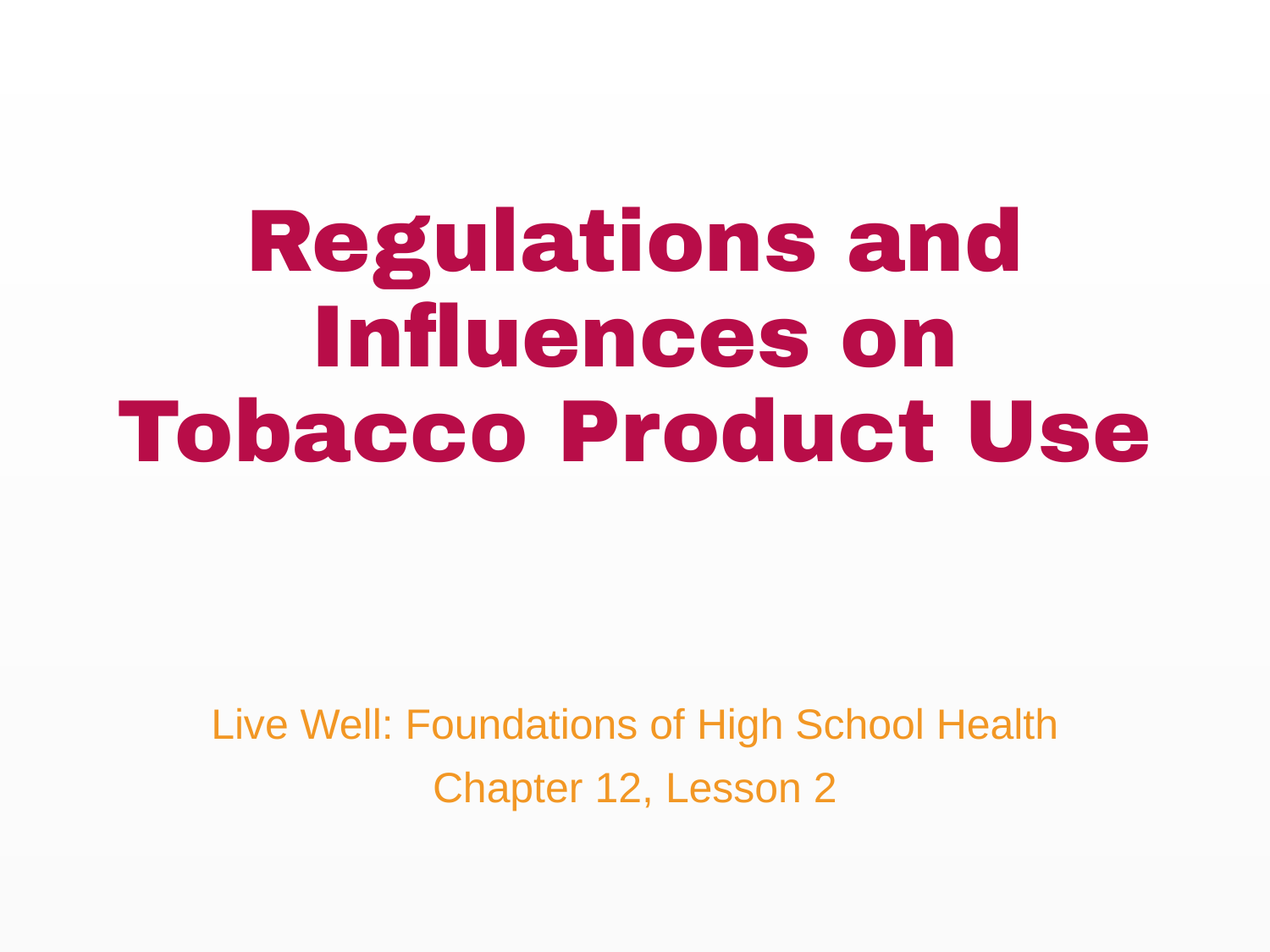

# Regulations and Influences on Tobacco Product Use
Live Well: Foundations of High School Health
Chapter 12, Lesson 2